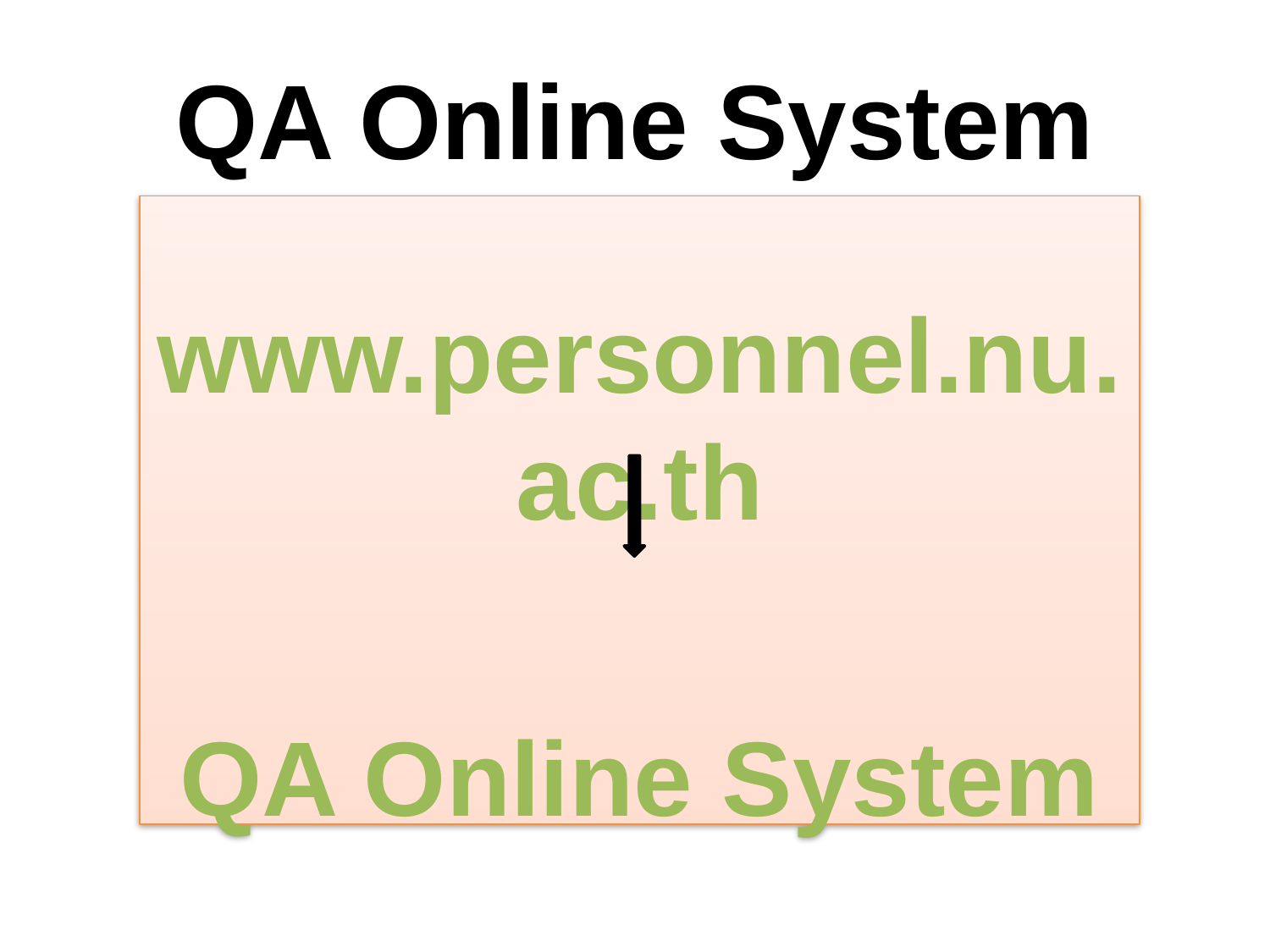

# QA Online System

www.personnel.nu.ac.th

QA Online System